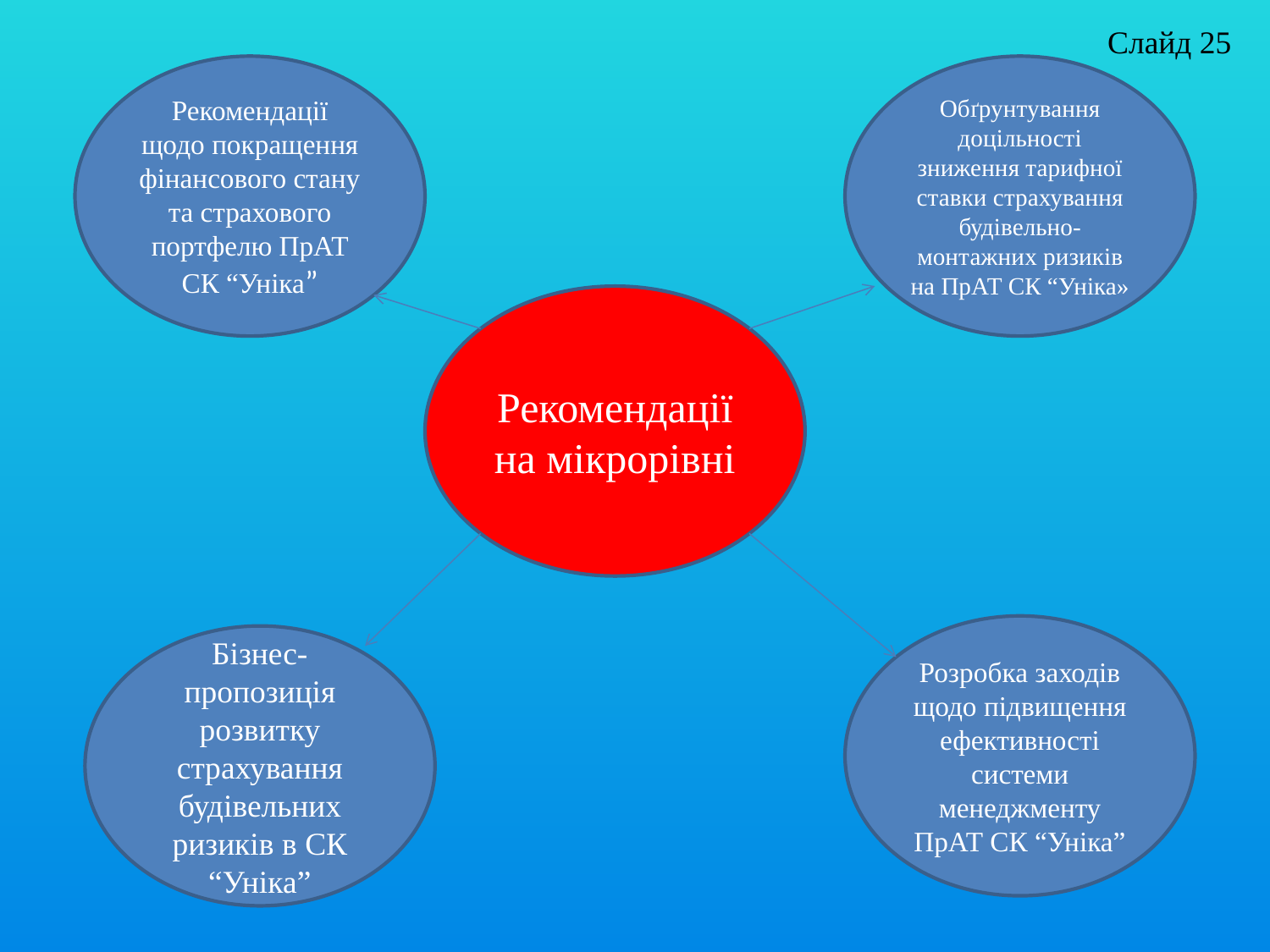

Слайд 25
Рекомендації щодо покращення фінансового стану та страхового портфелю ПрАТ СК “Уніка”
Обґрунтування доцільності зниження тарифної ставки cтрахування будівельно-монтажних ризиків на ПрАТ СК “Уніка»
Рекомендації на мікрорівні
Розробка заходів щодо підвищення ефективності системи менеджменту ПрАТ СК “Уніка”
Бізнес-пропозиція розвитку страхування будівельних ризиків в СК “Уніка”